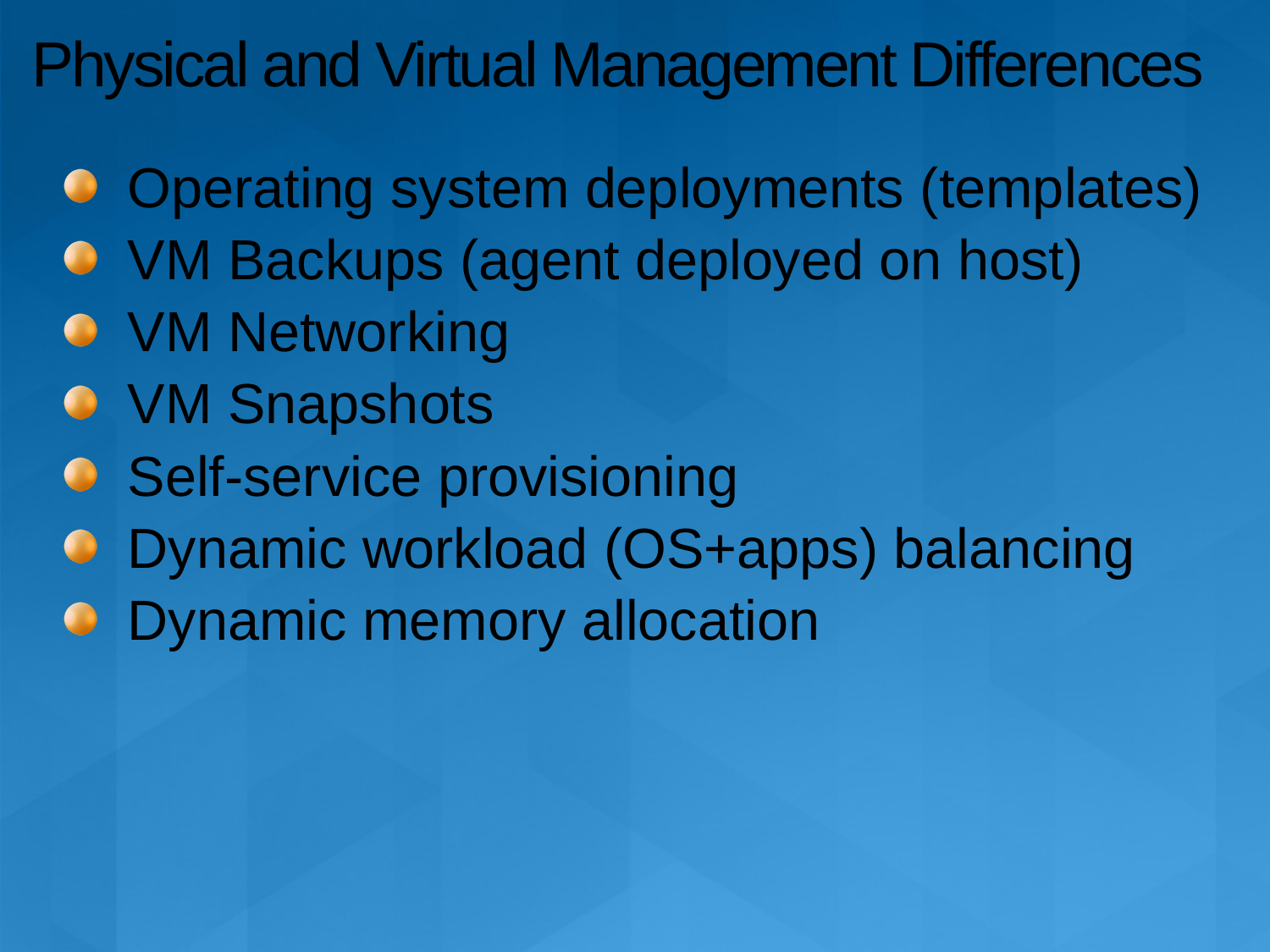

# Physical and Virtual Management Differences
Operating system deployments (templates)
VM Backups (agent deployed on host)
VM Networking
VM Snapshots
Self-service provisioning
Dynamic workload (OS+apps) balancing
Dynamic memory allocation